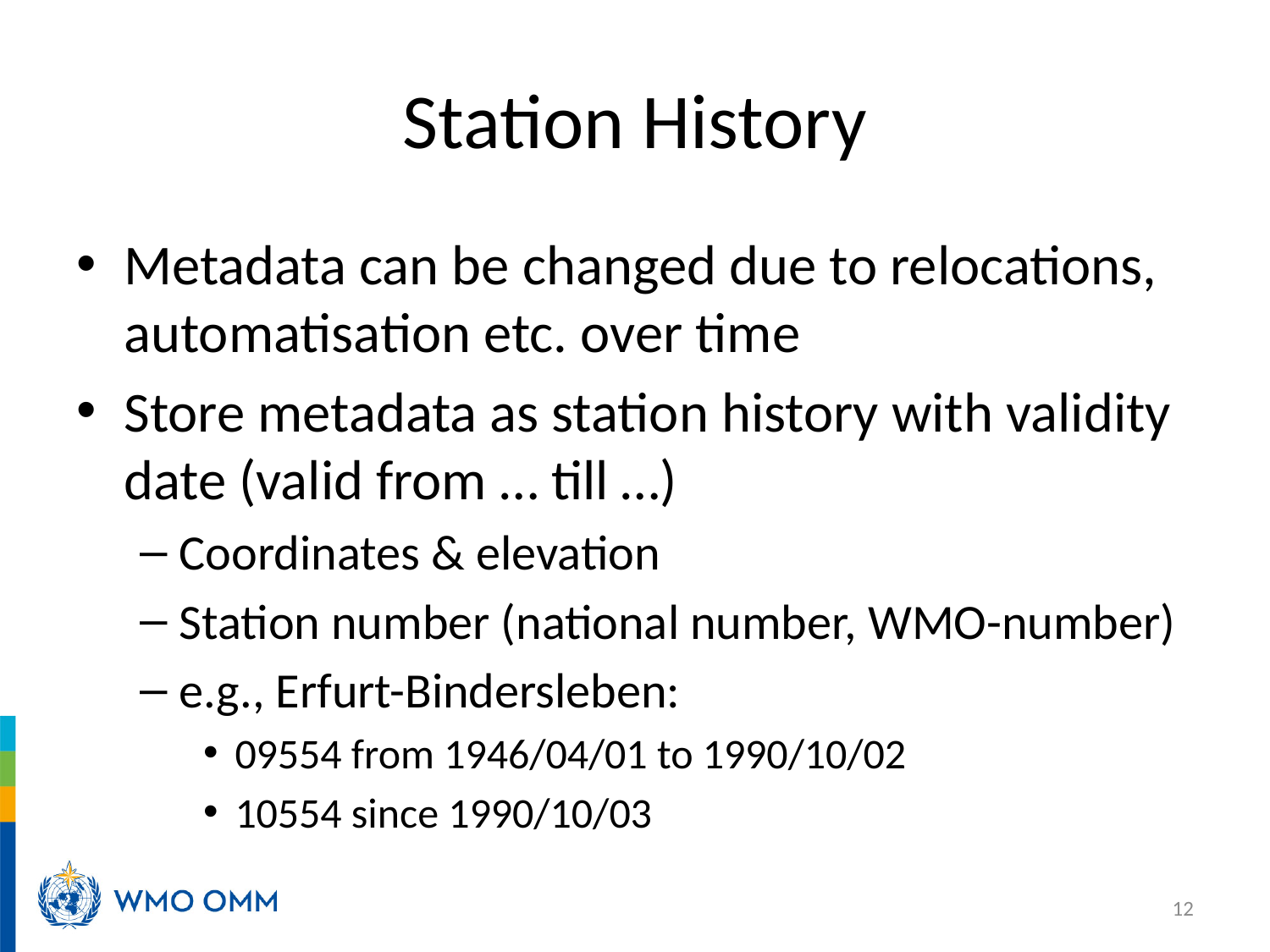

# Station History
Metadata can be changed due to relocations, automatisation etc. over time
Store metadata as station history with validity date (valid from … till …)
Coordinates & elevation
Station number (national number, WMO-number)
e.g., Erfurt-Bindersleben:
09554 from 1946/04/01 to 1990/10/02
10554 since 1990/10/03
12